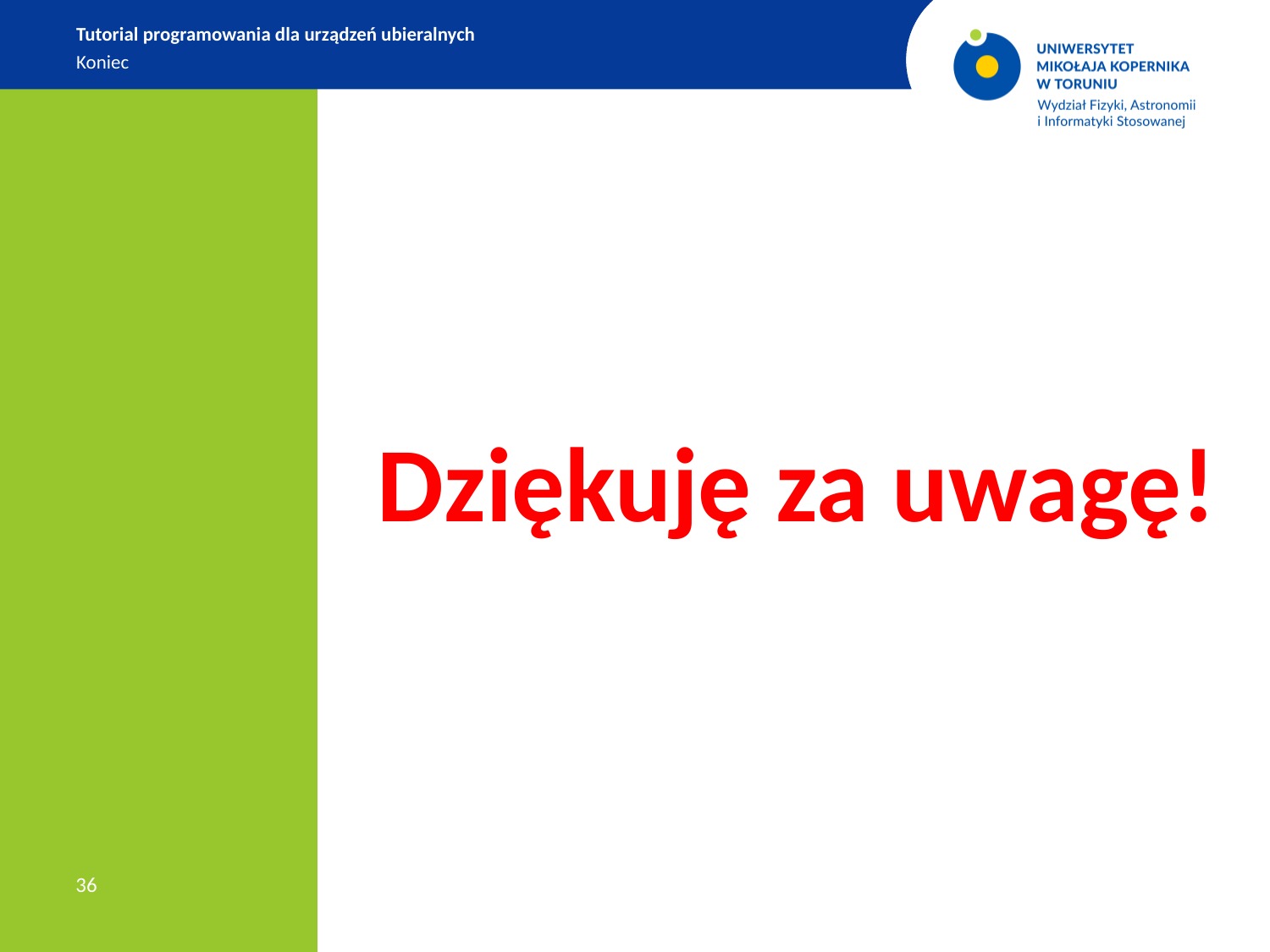

Tutorial programowania dla urządzeń ubieralnych
Koniec

Dziękuję za uwagę!